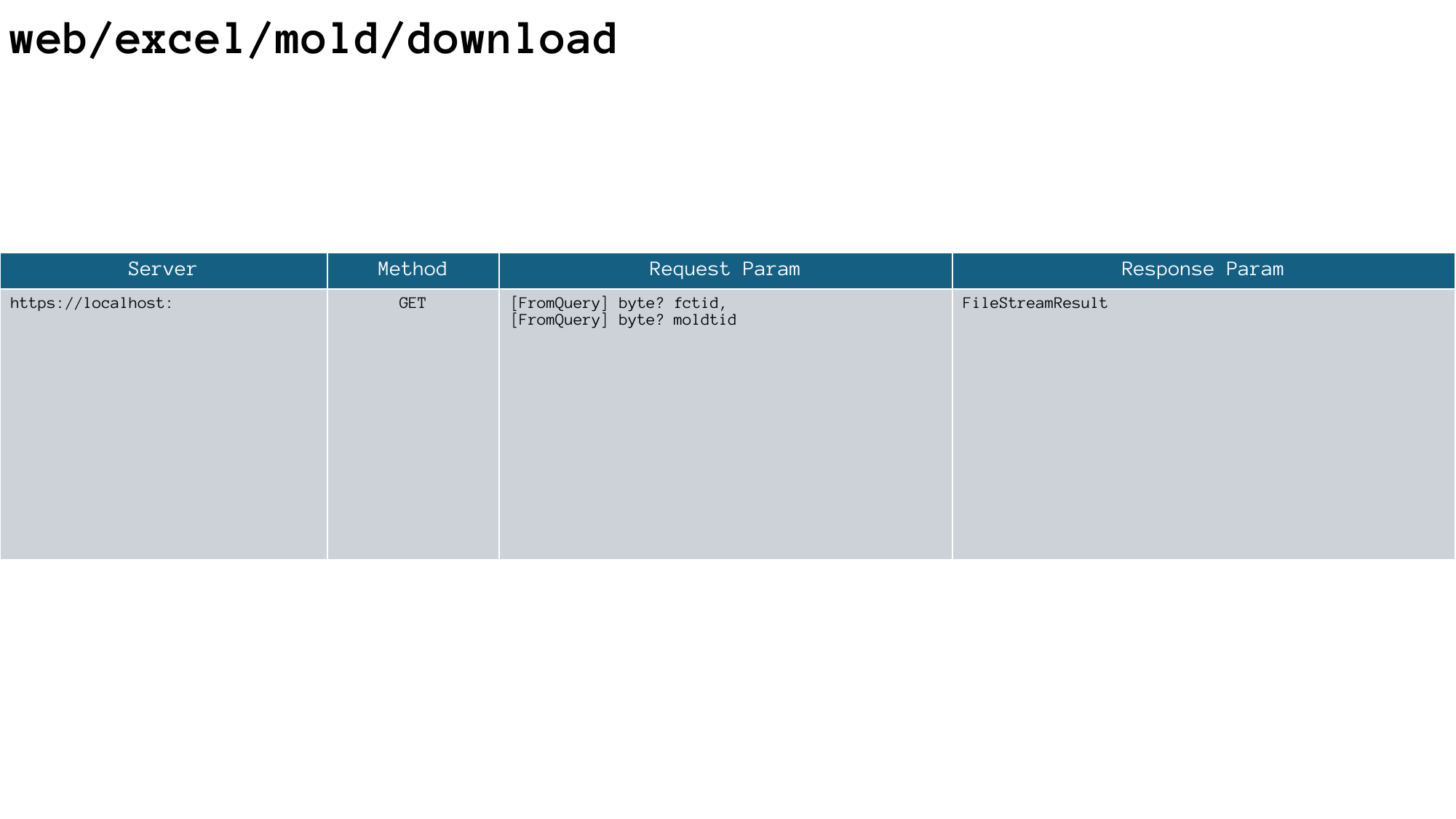

web/excel/mold/download
| Server | Method | Request Param | Response Param |
| --- | --- | --- | --- |
| https://localhost: | GET | [FromQuery] byte? fctid, [FromQuery] byte? moldtid | FileStreamResult |